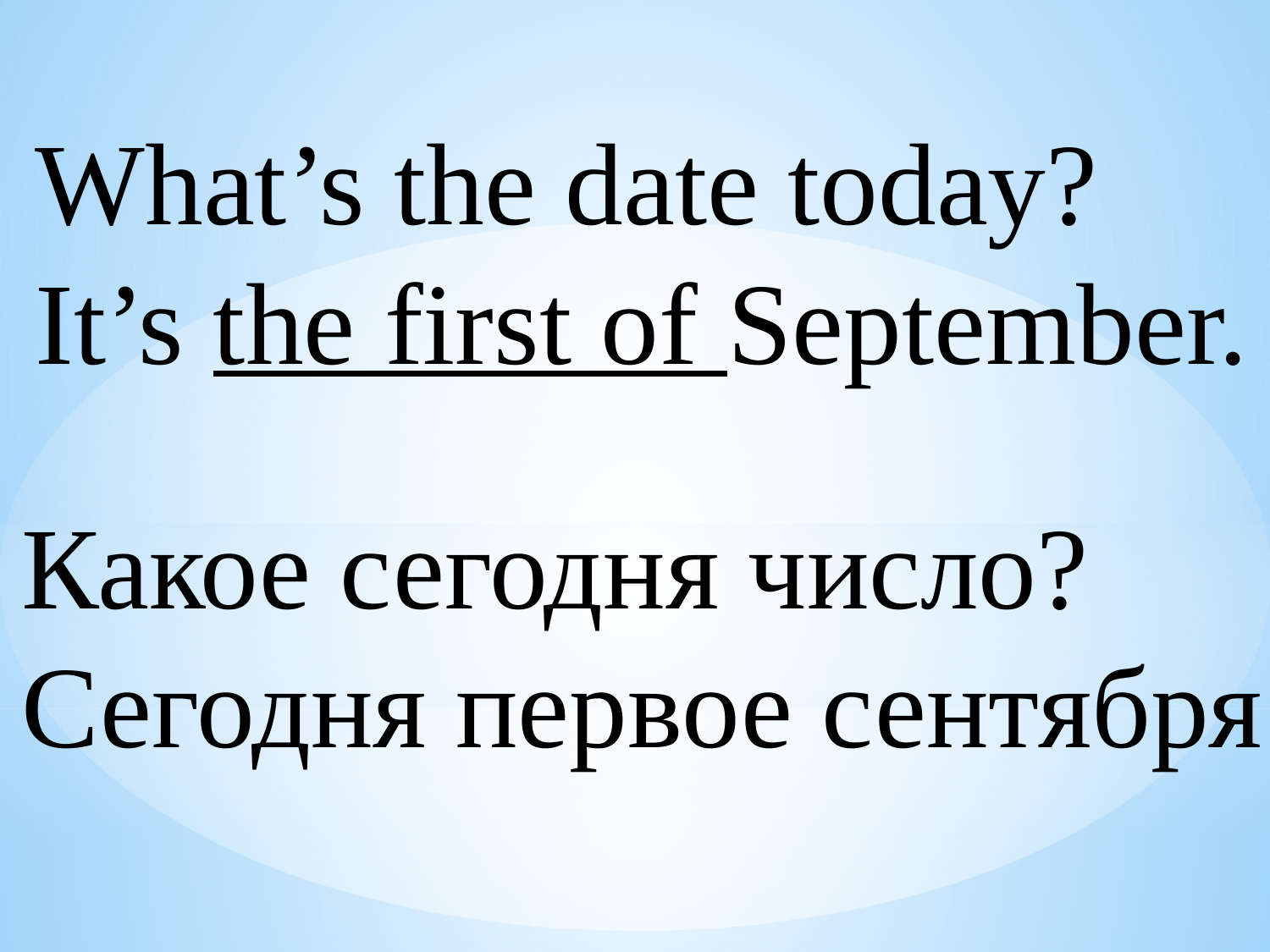

What’s the date today?
It’s the first of September.
Какое сегодня число?
Сегодня первое сентября.